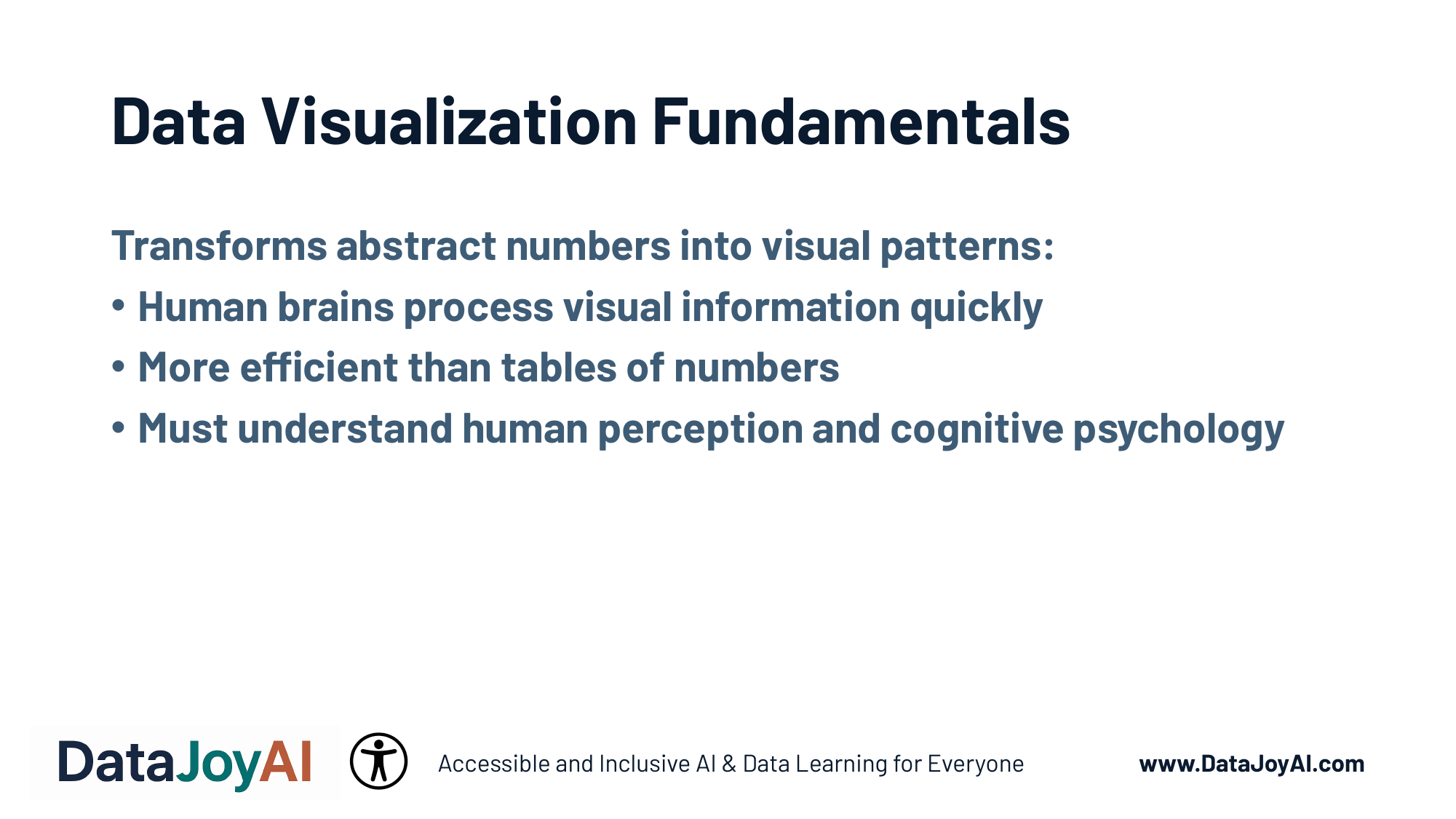

# Data Visualization Fundamentals
Transforms abstract numbers into visual patterns:
Human brains process visual information quickly
More efficient than tables of numbers
Must understand human perception and cognitive psychology